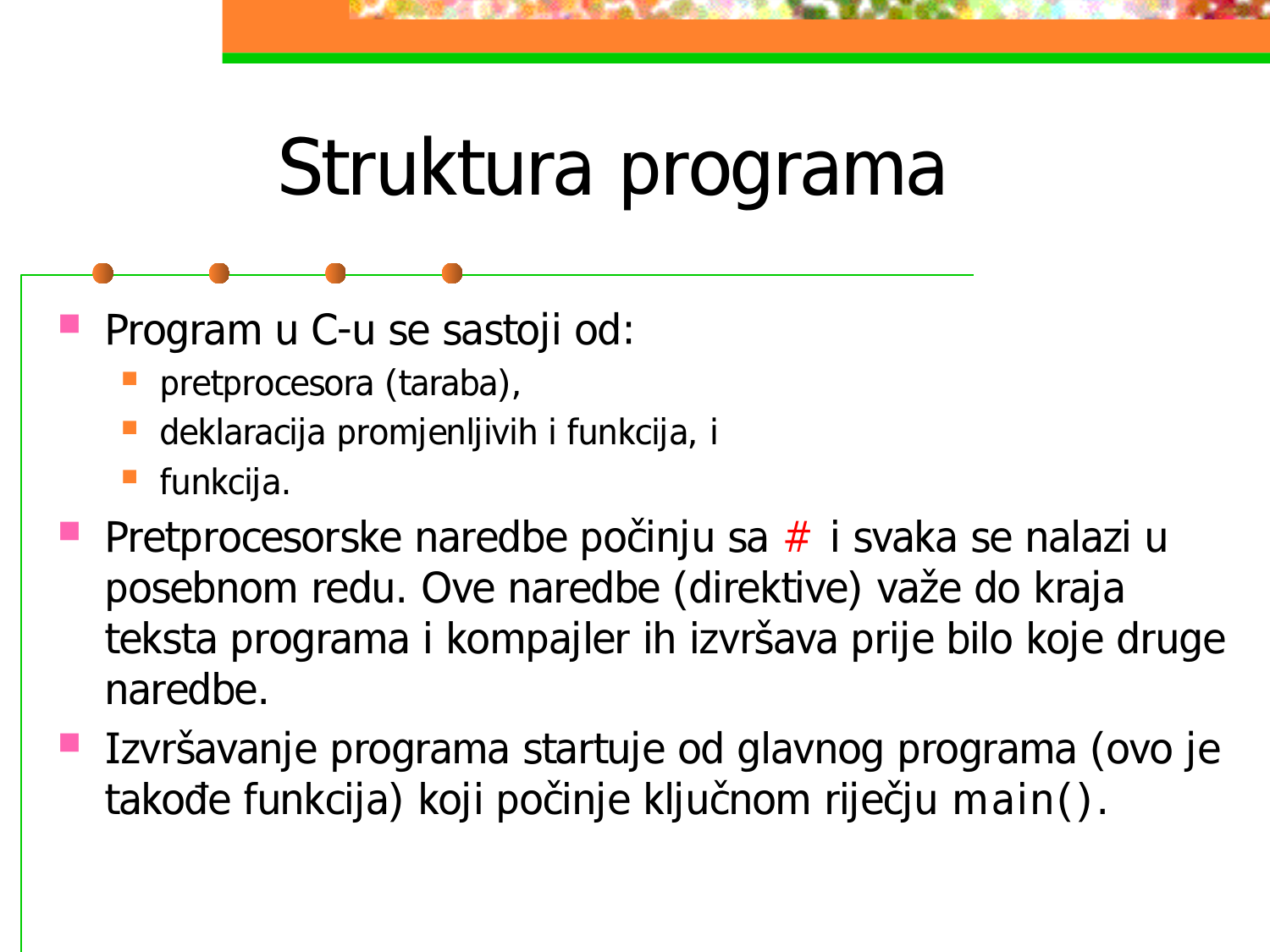

# Struktura programa
Program u C-u se sastoji od:
pretprocesora (taraba),
deklaracija promjenljivih i funkcija, i
funkcija.
Pretprocesorske naredbe počinju sa # i svaka se nalazi u posebnom redu. Ove naredbe (direktive) važe do kraja teksta programa i kompajler ih izvršava prije bilo koje druge naredbe.
Izvršavanje programa startuje od glavnog programa (ovo je takođe funkcija) koji počinje ključnom riječju main().